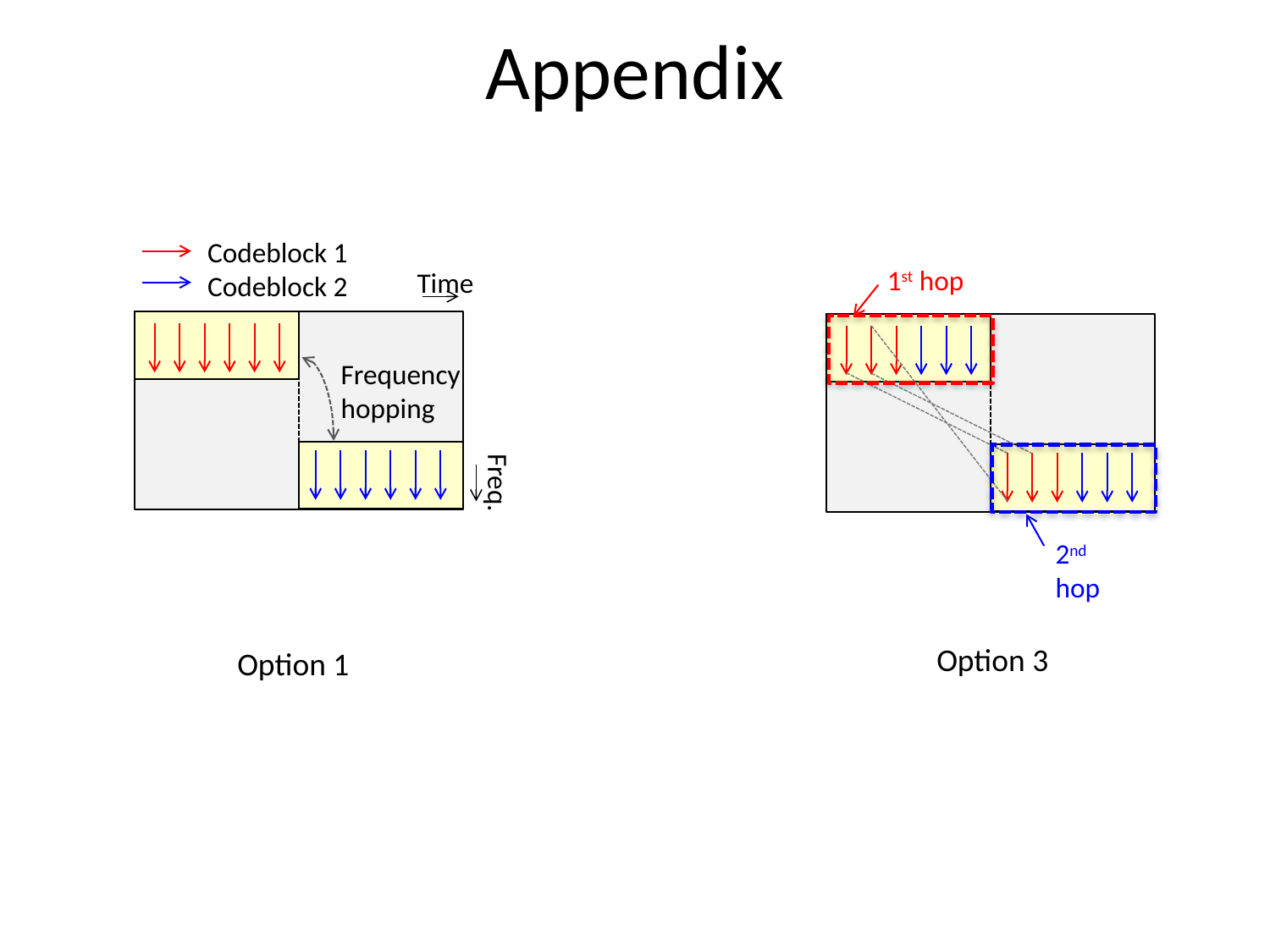

# Appendix
Codeblock 1
Codeblock 2
1st hop
Time

Frequency
hopping

Freq.
2nd hop
Option 3
Option 1